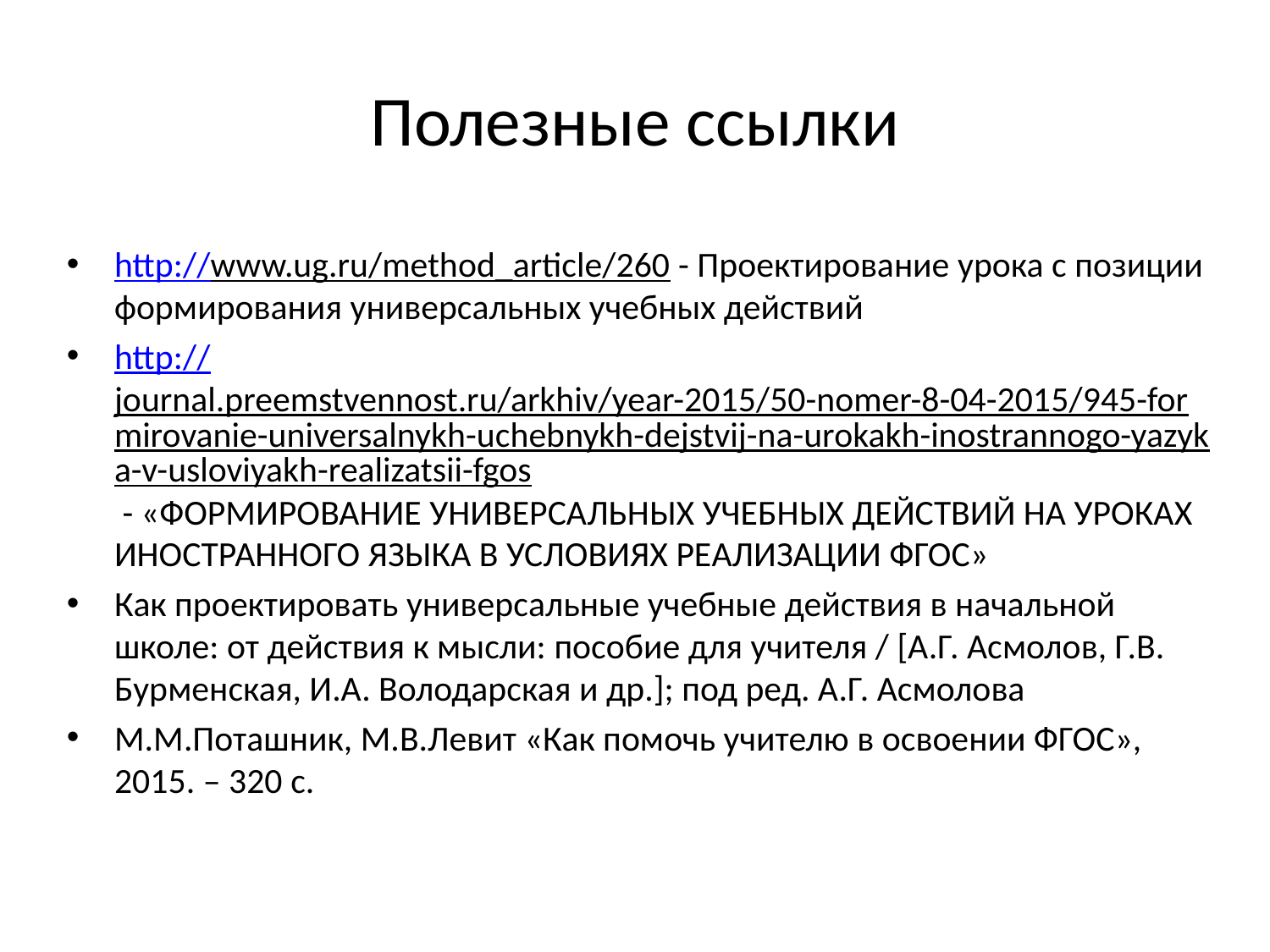

# Полезные ссылки
http://www.ug.ru/method_article/260 - Проектирование урока с позиции формирования универсальных учебных действий
http://journal.preemstvennost.ru/arkhiv/year-2015/50-nomer-8-04-2015/945-formirovanie-universalnykh-uchebnykh-dejstvij-na-urokakh-inostrannogo-yazyka-v-usloviyakh-realizatsii-fgos - «ФОРМИРОВАНИЕ УНИВЕРСАЛЬНЫХ УЧЕБНЫХ ДЕЙСТВИЙ НА УРОКАХ ИНОСТРАННОГО ЯЗЫКА В УСЛОВИЯХ РЕАЛИЗАЦИИ ФГОС»
Как проектировать универсальные учебные действия в начальной школе: от действия к мысли: пособие для учителя / [А.Г. Асмолов, Г.В. Бурменская, И.А. Володарская и др.]; под ред. А.Г. Асмолова
М.М.Поташник, М.В.Левит «Как помочь учителю в освоении ФГОС», 2015. – 320 с.